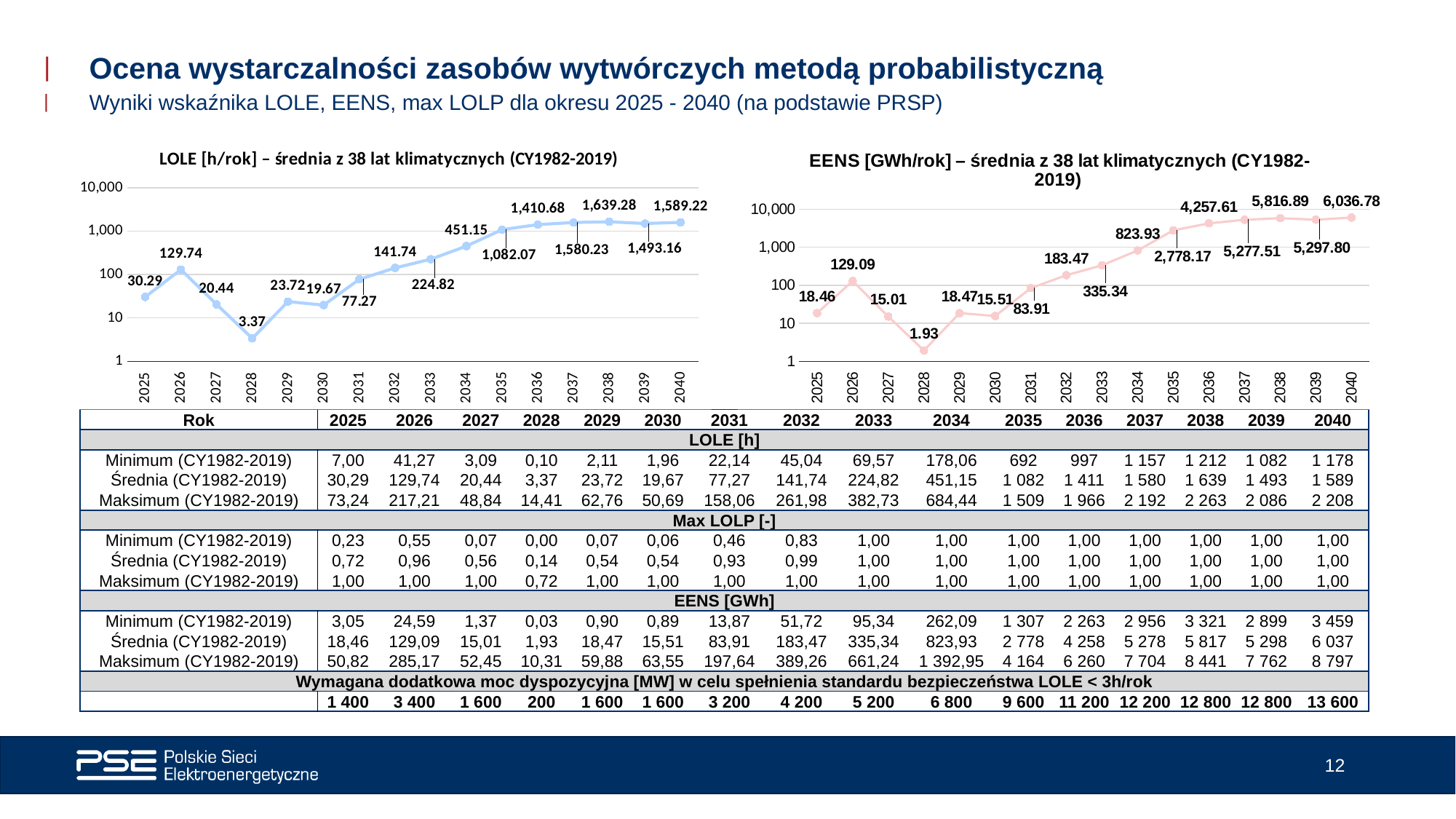

Ocena wystarczalności zasobów wytwórczych metodą probabilistyczną
Wyniki wskaźnika LOLE, EENS, max LOLP dla okresu 2025 - 2040 (na podstawie PRSP)

### Chart: EENS [GWh/rok] – średnia z 38 lat klimatycznych (CY1982-2019)

| Category | Średnia (CY1982-2019) |
|---|---|
| 2025 | 18.463804180394447 |
| 2026 | 129.0885494458719 |
| 2027 | 15.007468140560677 |
| 2028 | 1.9266458299068054 |
| 2029 | 18.46631831899447 |
| 2030 | 15.513204311343399 |
| 2031 | 83.90582191924894 |
| 2032 | 183.47142360858402 |
| 2033 | 335.340921703448 |
| 2034 | 823.9295594584768 |
| 2035 | 2778.1680646116774 |
| 2036 | 4257.606616677744 |
| 2037 | 5277.5127841142685 |
| 2038 | 5816.885255023253 |
| 2039 | 5297.796502226018 |
| 2040 | 6036.77534598887 |

### Chart: LOLE [h/rok] – średnia z 38 lat klimatycznych (CY1982-2019)

| Category | Średnia (CY1982-2019) |
|---|---|
| 2025 | 30.290843157894738 |
| 2026 | 129.73513684210525 |
| 2027 | 20.44296263157895 |
| 2028 | 3.370427368421051 |
| 2029 | 23.72190105263158 |
| 2030 | 19.66823657894737 |
| 2031 | 77.26574105263155 |
| 2032 | 141.74236631578947 |
| 2033 | 224.81550526315786 |
| 2034 | 451.1518884210526 |
| 2035 | 1082.0726542105265 |
| 2036 | 1410.6787563157898 |
| 2037 | 1580.2291610526318 |
| 2038 | 1639.2842523684212 |
| 2039 | 1493.1558010526314 |
| 2040 | 1589.2188234210525 |
| Rok | 2025 | 2026 | 2027 | 2028 | 2029 | 2030 | 2031 | 2032 | 2033 | 2034 | 2035 | 2036 | 2037 | 2038 | 2039 | 2040 |
| --- | --- | --- | --- | --- | --- | --- | --- | --- | --- | --- | --- | --- | --- | --- | --- | --- |
| LOLE [h] |  |  |  |  |  |  |  |  |  |  |  |  |  |  |  |  |
| Minimum (CY1982-2019) | 7,00 | 41,27 | 3,09 | 0,10 | 2,11 | 1,96 | 22,14 | 45,04 | 69,57 | 178,06 | 692 | 997 | 1 157 | 1 212 | 1 082 | 1 178 |
| Średnia (CY1982-2019) | 30,29 | 129,74 | 20,44 | 3,37 | 23,72 | 19,67 | 77,27 | 141,74 | 224,82 | 451,15 | 1 082 | 1 411 | 1 580 | 1 639 | 1 493 | 1 589 |
| Maksimum (CY1982-2019) | 73,24 | 217,21 | 48,84 | 14,41 | 62,76 | 50,69 | 158,06 | 261,98 | 382,73 | 684,44 | 1 509 | 1 966 | 2 192 | 2 263 | 2 086 | 2 208 |
| Max LOLP [-] |  |  |  |  |  |  |  |  |  |  |  |  |  |  |  |  |
| Minimum (CY1982-2019) | 0,23 | 0,55 | 0,07 | 0,00 | 0,07 | 0,06 | 0,46 | 0,83 | 1,00 | 1,00 | 1,00 | 1,00 | 1,00 | 1,00 | 1,00 | 1,00 |
| Średnia (CY1982-2019) | 0,72 | 0,96 | 0,56 | 0,14 | 0,54 | 0,54 | 0,93 | 0,99 | 1,00 | 1,00 | 1,00 | 1,00 | 1,00 | 1,00 | 1,00 | 1,00 |
| Maksimum (CY1982-2019) | 1,00 | 1,00 | 1,00 | 0,72 | 1,00 | 1,00 | 1,00 | 1,00 | 1,00 | 1,00 | 1,00 | 1,00 | 1,00 | 1,00 | 1,00 | 1,00 |
| EENS [GWh] |  |  |  |  |  |  |  |  |  |  |  |  |  |  |  |  |
| Minimum (CY1982-2019) | 3,05 | 24,59 | 1,37 | 0,03 | 0,90 | 0,89 | 13,87 | 51,72 | 95,34 | 262,09 | 1 307 | 2 263 | 2 956 | 3 321 | 2 899 | 3 459 |
| Średnia (CY1982-2019) | 18,46 | 129,09 | 15,01 | 1,93 | 18,47 | 15,51 | 83,91 | 183,47 | 335,34 | 823,93 | 2 778 | 4 258 | 5 278 | 5 817 | 5 298 | 6 037 |
| Maksimum (CY1982-2019) | 50,82 | 285,17 | 52,45 | 10,31 | 59,88 | 63,55 | 197,64 | 389,26 | 661,24 | 1 392,95 | 4 164 | 6 260 | 7 704 | 8 441 | 7 762 | 8 797 |
| Wymagana dodatkowa moc dyspozycyjna [MW] w celu spełnienia standardu bezpieczeństwa LOLE < 3h/rok |  |  |  |  |  |  |  |  |  |  |  |  |  |  |  |  |
|  | 1 400 | 3 400 | 1 600 | 200 | 1 600 | 1 600 | 3 200 | 4 200 | 5 200 | 6 800 | 9 600 | 11 200 | 12 200 | 12 800 | 12 800 | 13 600 |